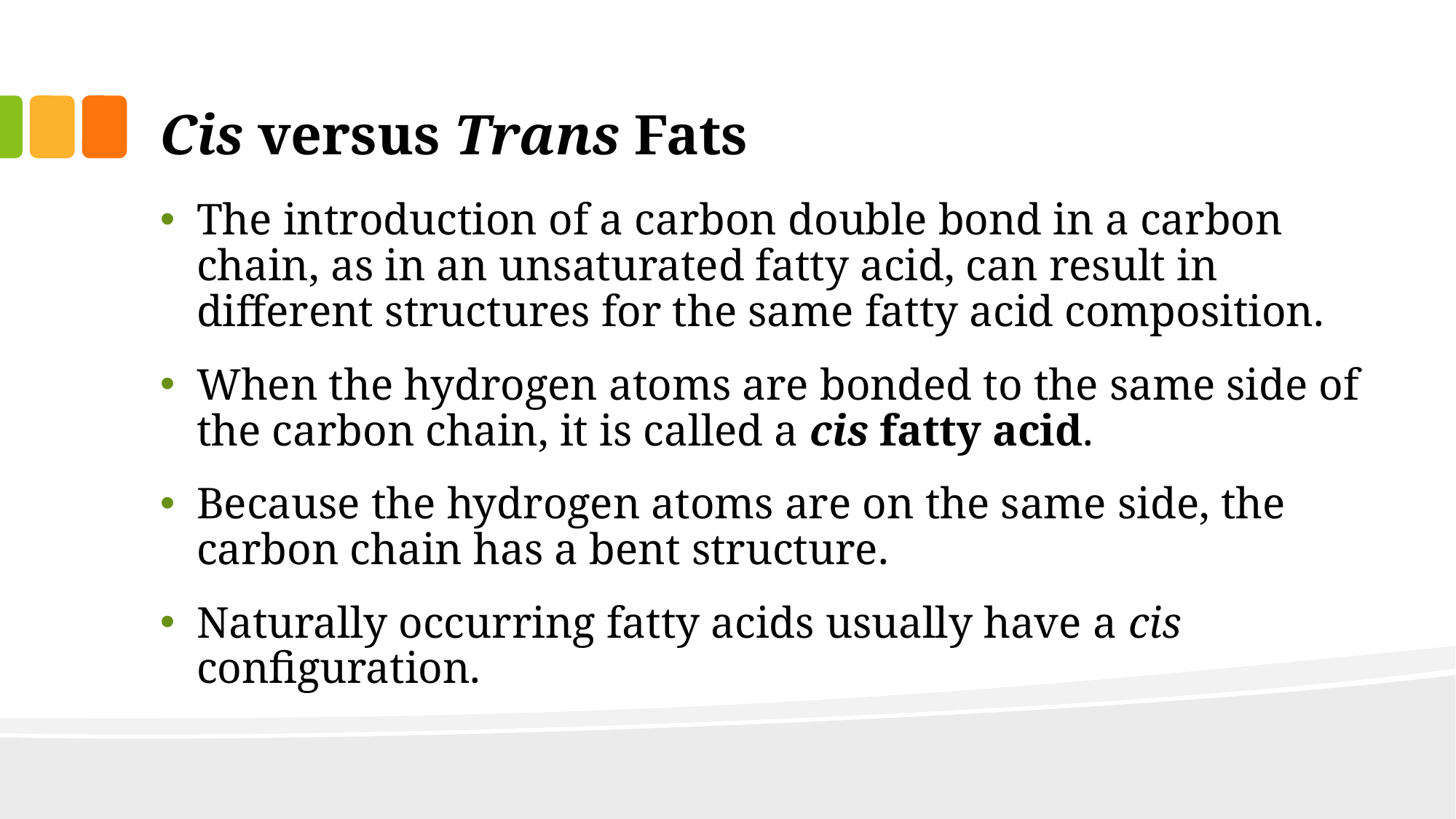

# Cis versus Trans Fats
The introduction of a carbon double bond in a carbon chain, as in an unsaturated fatty acid, can result in different structures for the same fatty acid composition.
When the hydrogen atoms are bonded to the same side of the carbon chain, it is called a cis fatty acid.
Because the hydrogen atoms are on the same side, the carbon chain has a bent structure.
Naturally occurring fatty acids usually have a cis configuration.